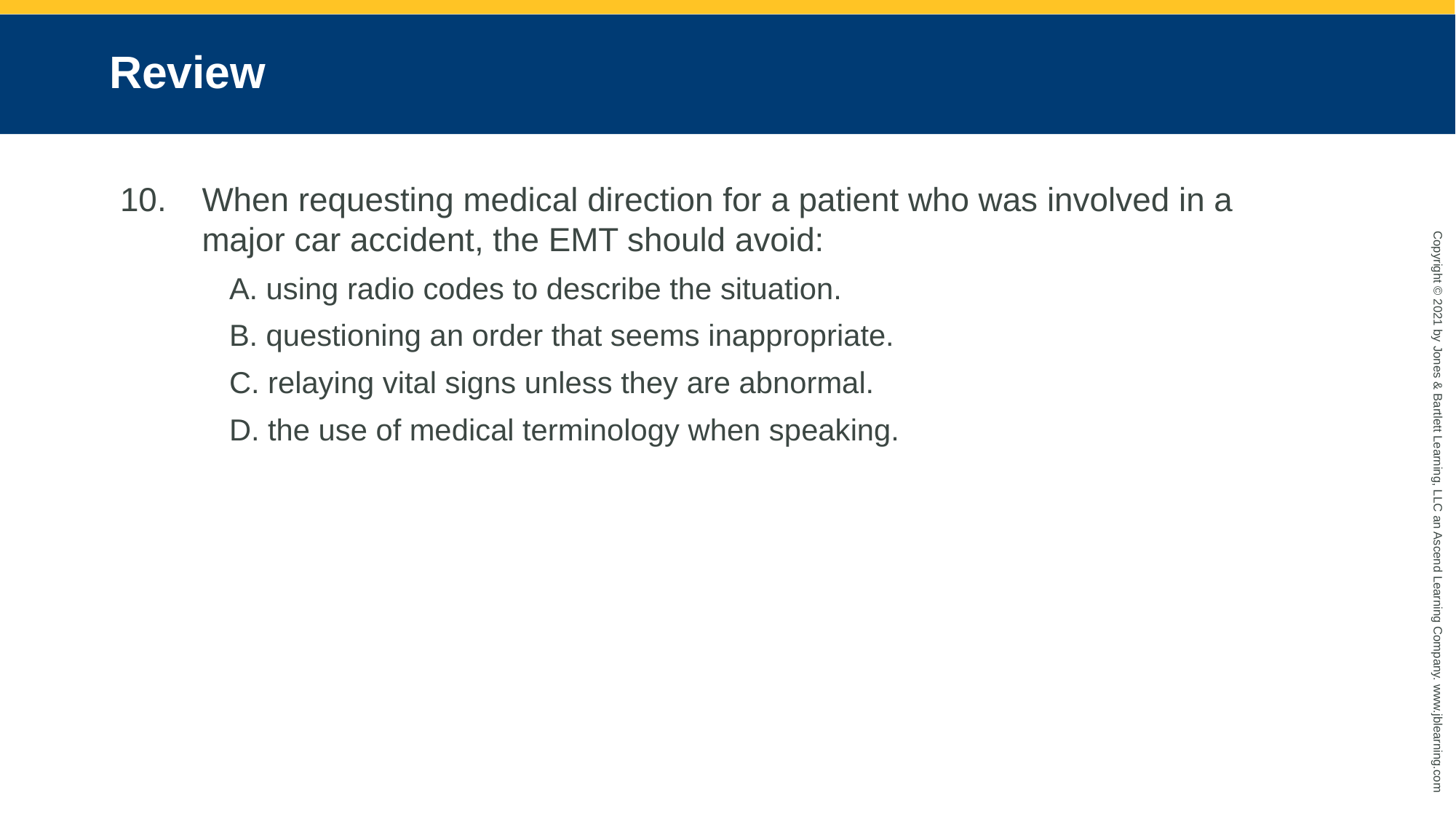

# Review
When requesting medical direction for a patient who was involved in a major car accident, the EMT should avoid:
 using radio codes to describe the situation.
 questioning an order that seems inappropriate.
 relaying vital signs unless they are abnormal.
 the use of medical terminology when speaking.